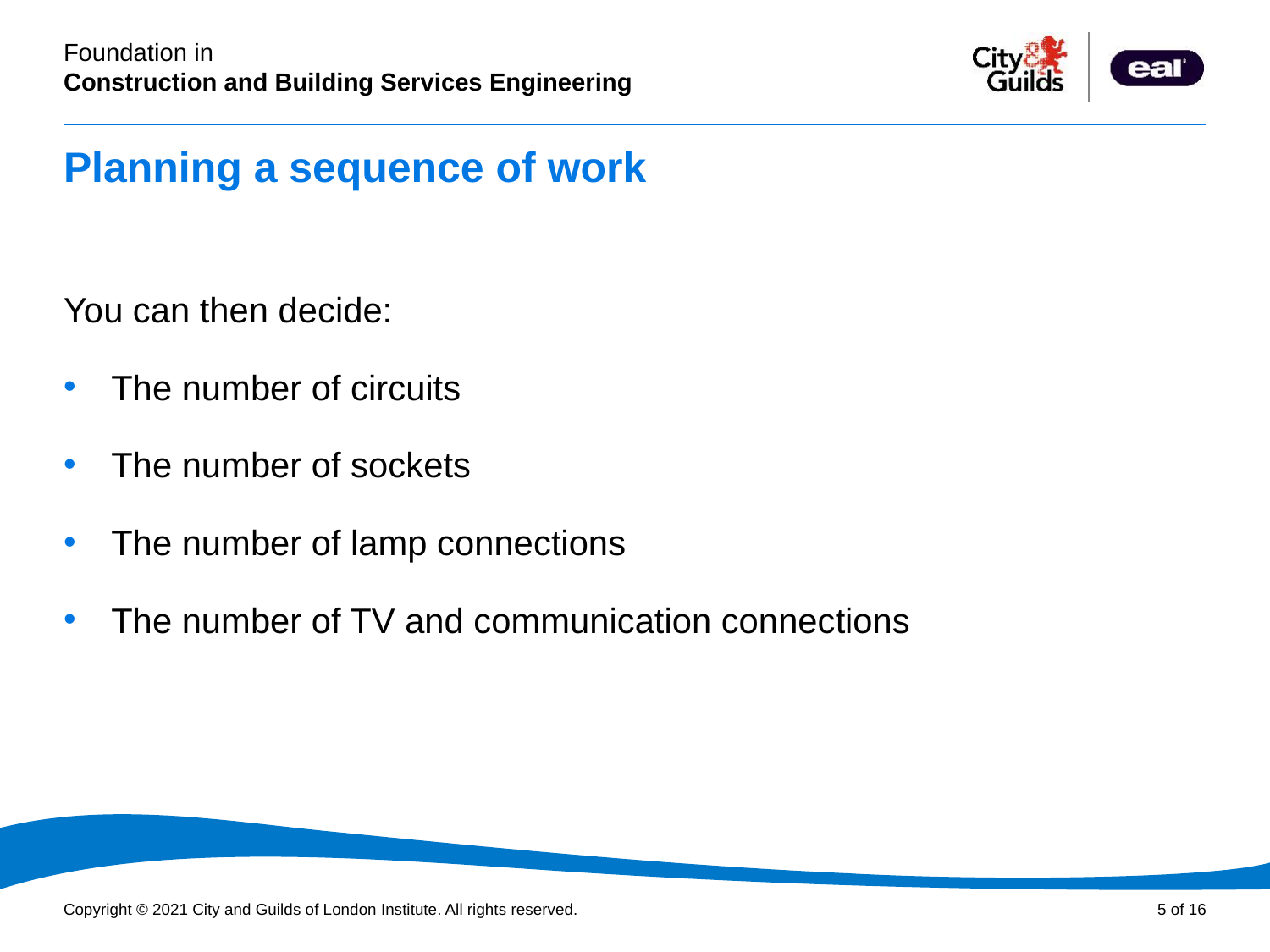

# Planning a sequence of work

You can then decide:
The number of circuits
The number of sockets
The number of lamp connections
The number of TV and communication connections